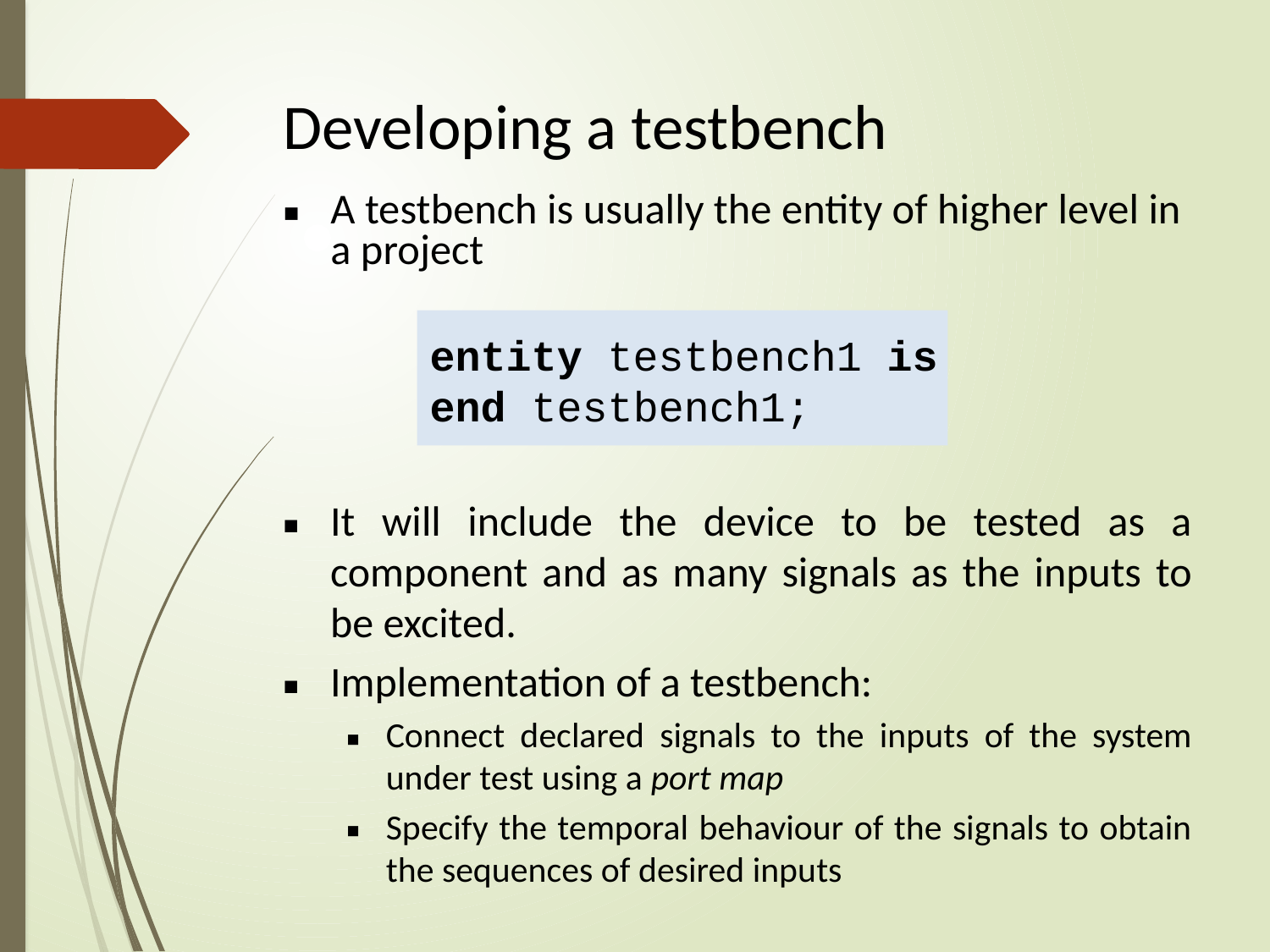

# Developing a testbench
A testbench is usually the entity of higher level in a project

entity testbench1 is
end testbench1;

It will include the device to be tested as a component and as many signals as the inputs to be excited.
Implementation of a testbench:
Connect declared signals to the inputs of the system under test using a port map
Specify the temporal behaviour of the signals to obtain the sequences of desired inputs